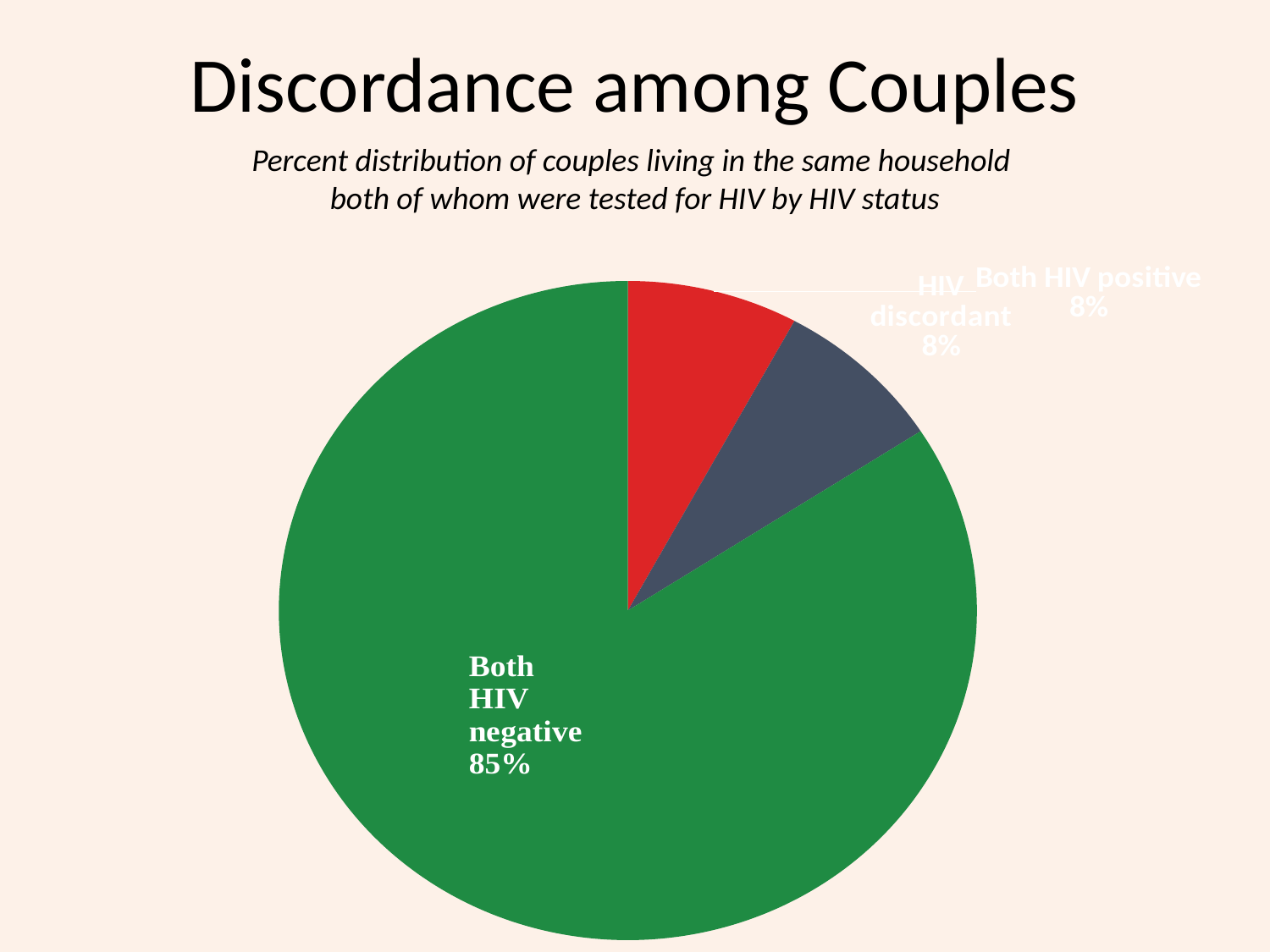

# Discordance among Couples
Percent distribution of couples living in the same household
both of whom were tested for HIV by HIV status

### Chart

| Category | Series 1 |
|---|---|
| Both HIV positive | 8.0 |
| HIV discordant | 8.0 |
| Both HIV negative | 85.0 |